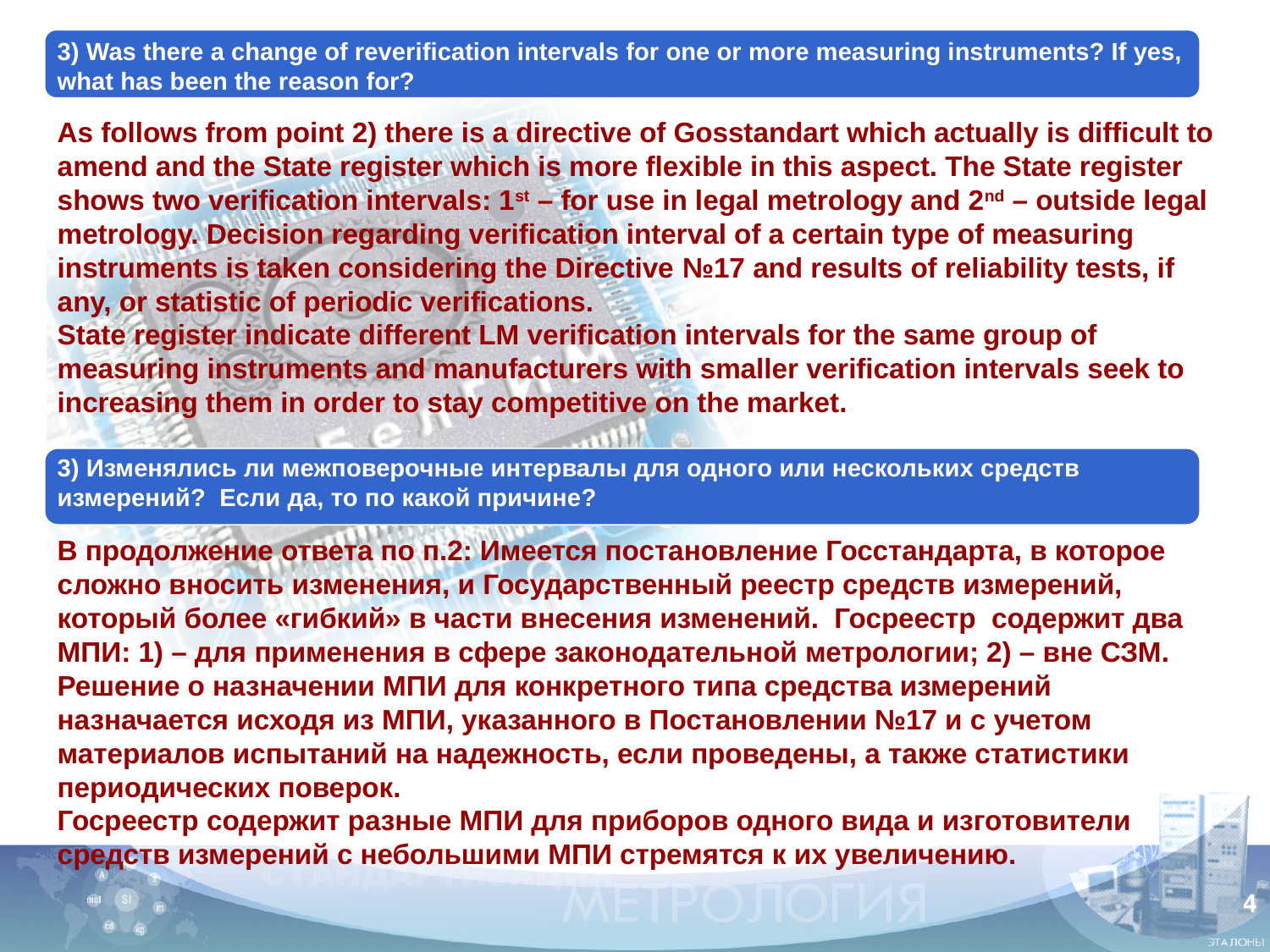

3) Was there a change of reverification intervals for one or more measuring instruments? If yes, what has been the reason for?

As follows from point 2) there is a directive of Gosstandart which actually is difficult to amend and the State register which is more flexible in this aspect. The State register shows two verification intervals: 1st – for use in legal metrology and 2nd – outside legal metrology. Decision regarding verification interval of a certain type of measuring instruments is taken considering the Directive №17 and results of reliability tests, if any, or statistic of periodic verifications.
State register indicate different LM verification intervals for the same group of measuring instruments and manufacturers with smaller verification intervals seek to increasing them in order to stay competitive on the market.

3) Изменялись ли межповерочные интервалы для одного или нескольких средств измерений?  Если да, то по какой причине?

В продолжение ответа по п.2: Имеется постановление Госстандарта, в которое сложно вносить изменения, и Государственный реестр средств измерений, который более «гибкий» в части внесения изменений.  Госреестр  содержит два МПИ: 1) – для применения в сфере законодательной метрологии; 2) – вне СЗМ. Решение о назначении МПИ для конкретного типа средства измерений назначается исходя из МПИ, указанного в Постановлении №17 и с учетом материалов испытаний на надежность, если проведены, а также статистики периодических поверок.
Госреестр содержит разные МПИ для приборов одного вида и изготовители средств измерений с небольшими МПИ стремятся к их увеличению.